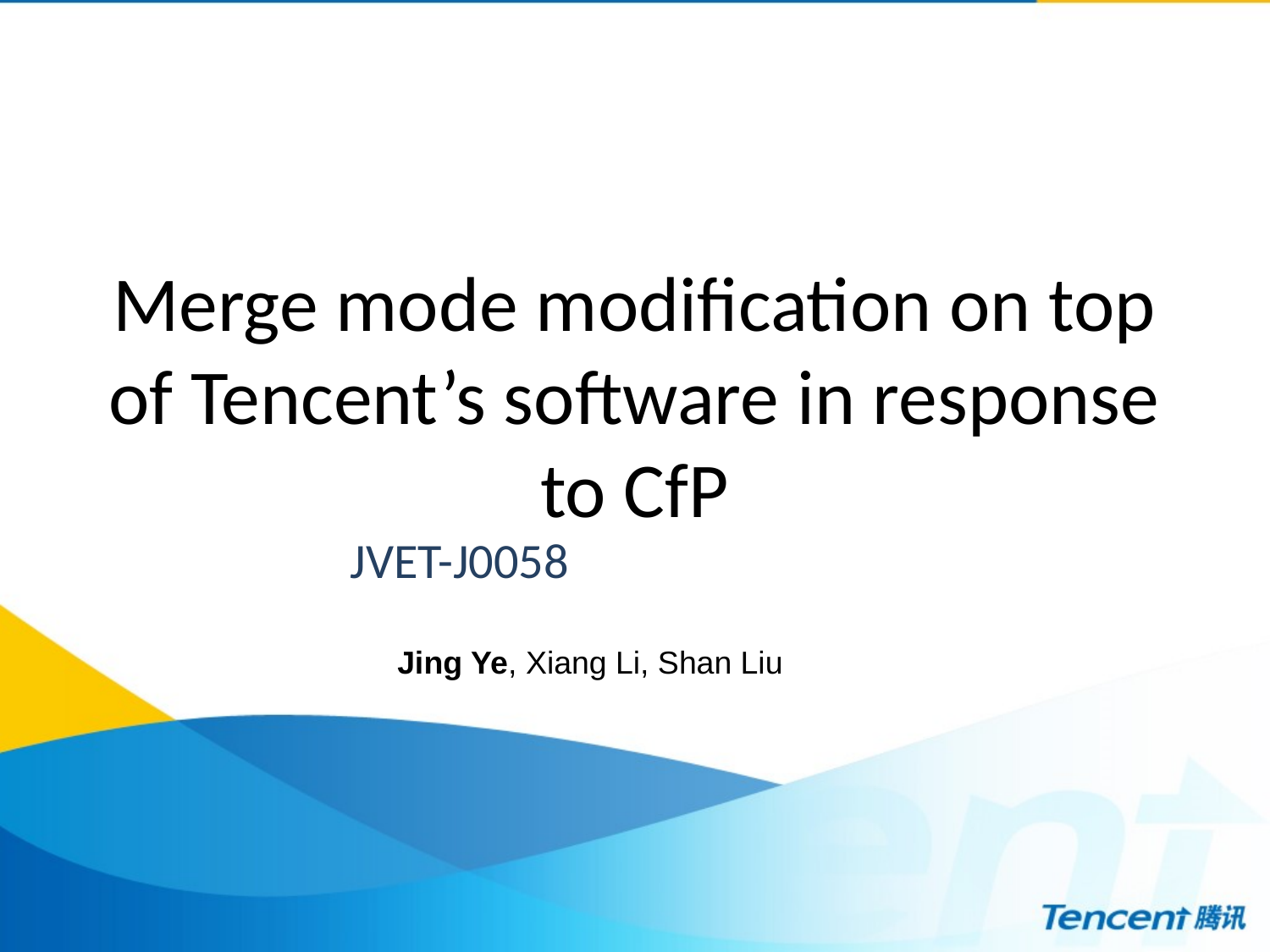

# Merge mode modification on top of Tencent’s software in response to CfP

JVET-J0058
Jing Ye, Xiang Li, Shan Liu